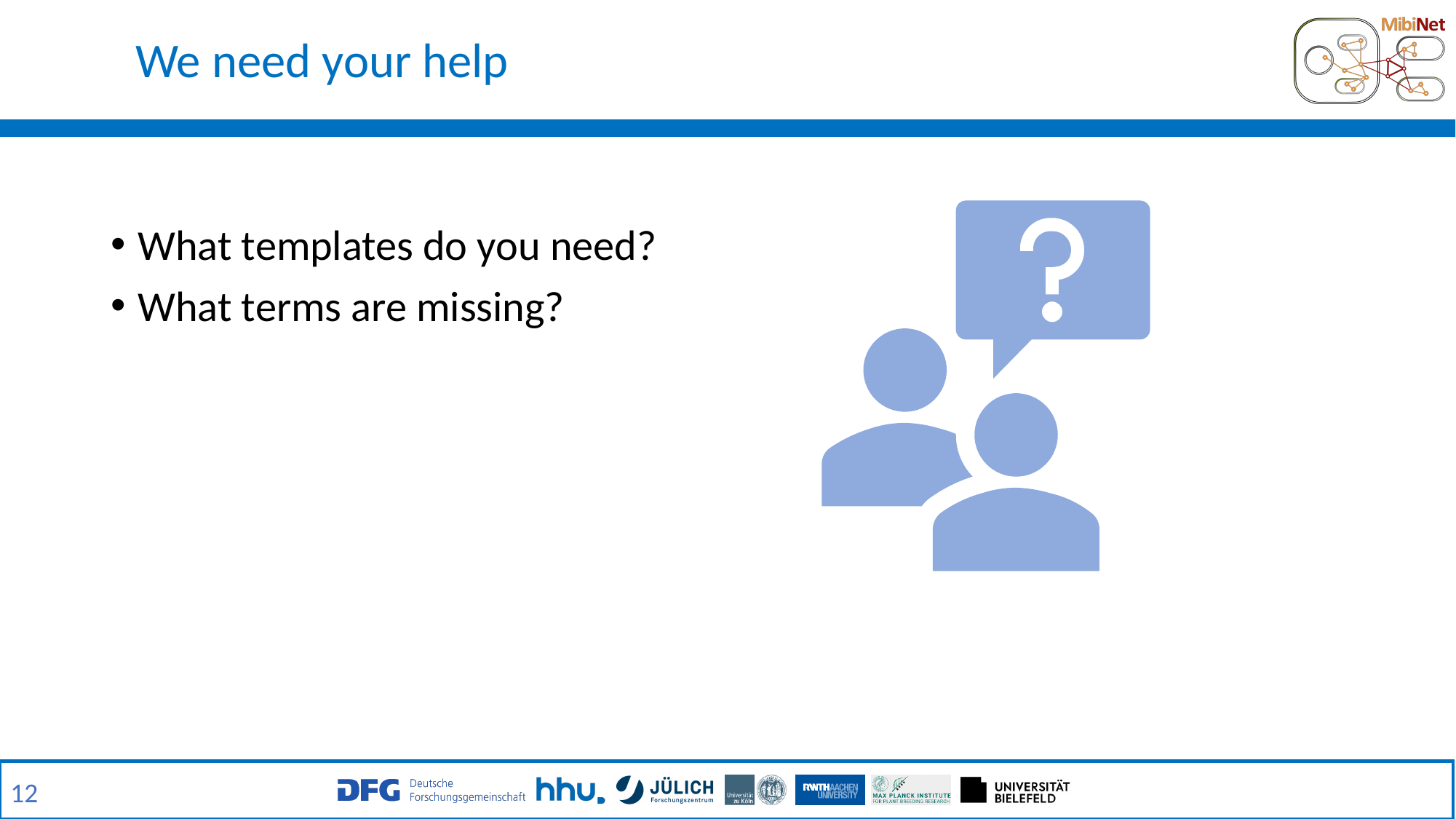

12
# We need your help

What templates do you need?
What terms are missing?
12